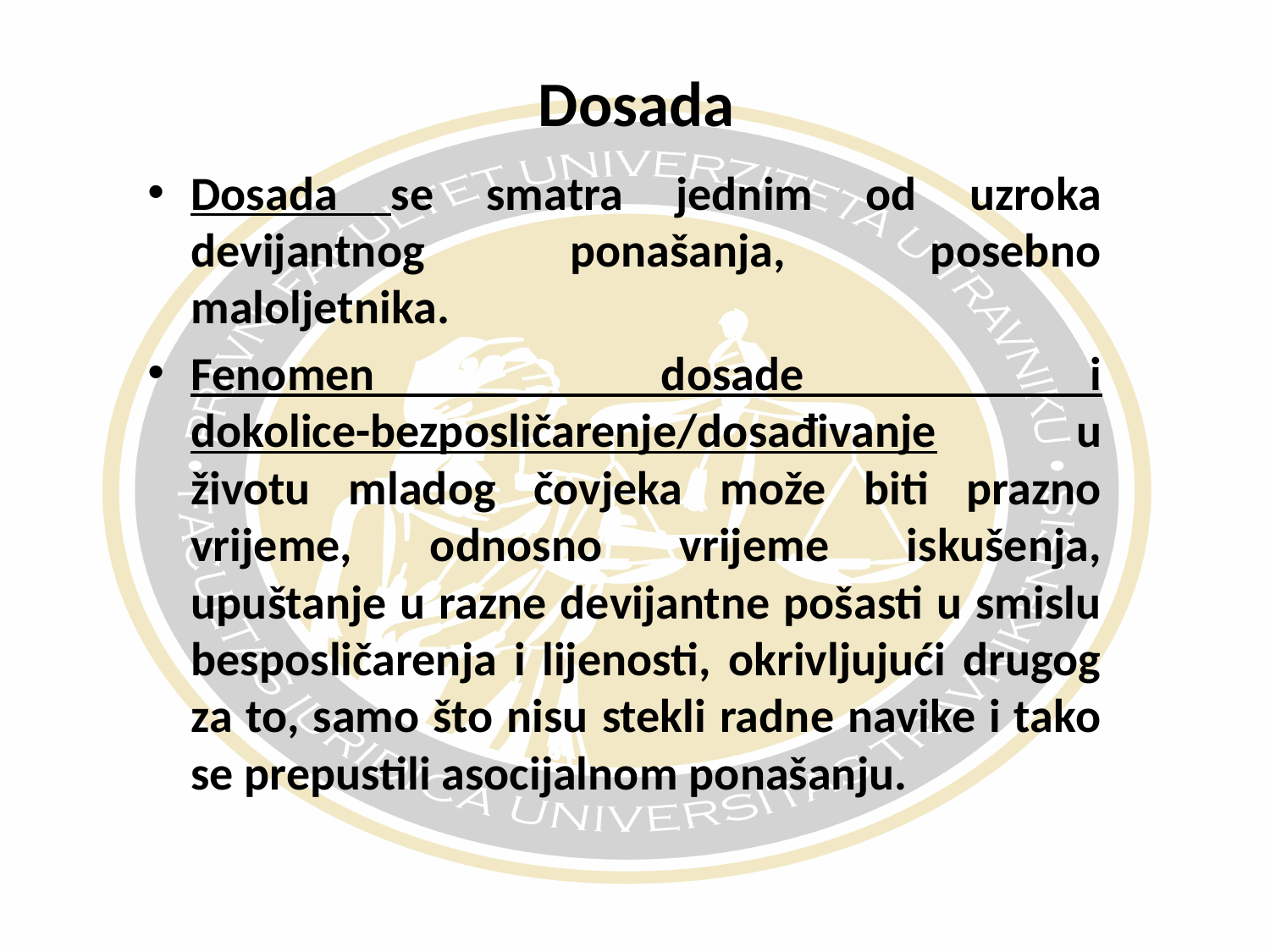

# Dosada
Dosada se smatra jednim od uzroka devijantnog ponašanja, posebno maloljetnika.
Fenomen dosade i dokolice-bezposličarenje/dosađivanje u životu mladog čovjeka može biti prazno vrijeme, odnosno vrijeme iskušenja, upuštanje u razne devijantne pošasti u smislu besposličarenja i lijenosti, okrivljujući drugog za to, samo što nisu stekli radne navike i tako se prepustili asocijalnom ponašanju.